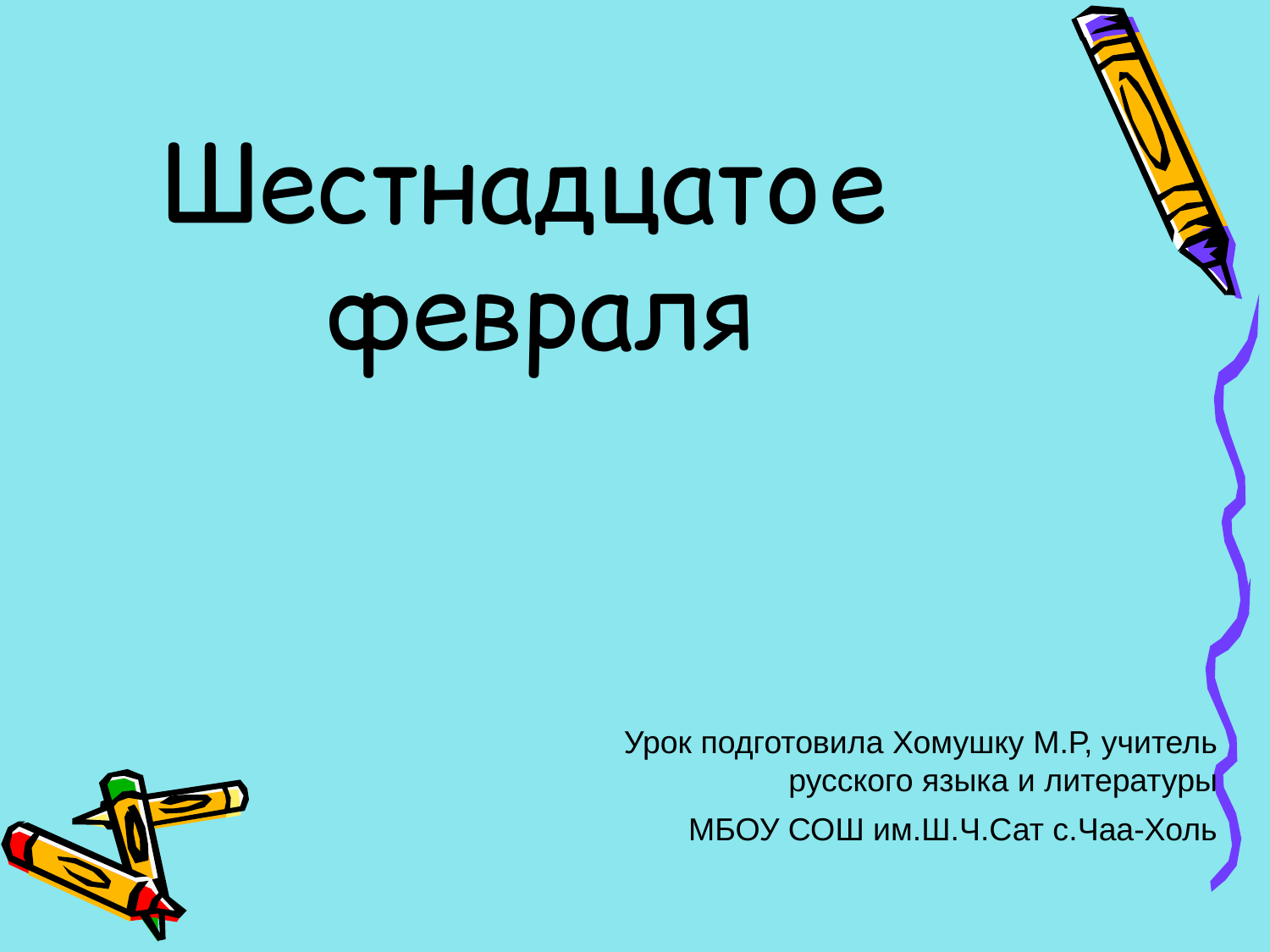

Шестнадцатое  февраля
Урок подготовила Хомушку М.Р, учитель русского языка и литературы
МБОУ СОШ им.Ш.Ч.Сат с.Чаа-Холь